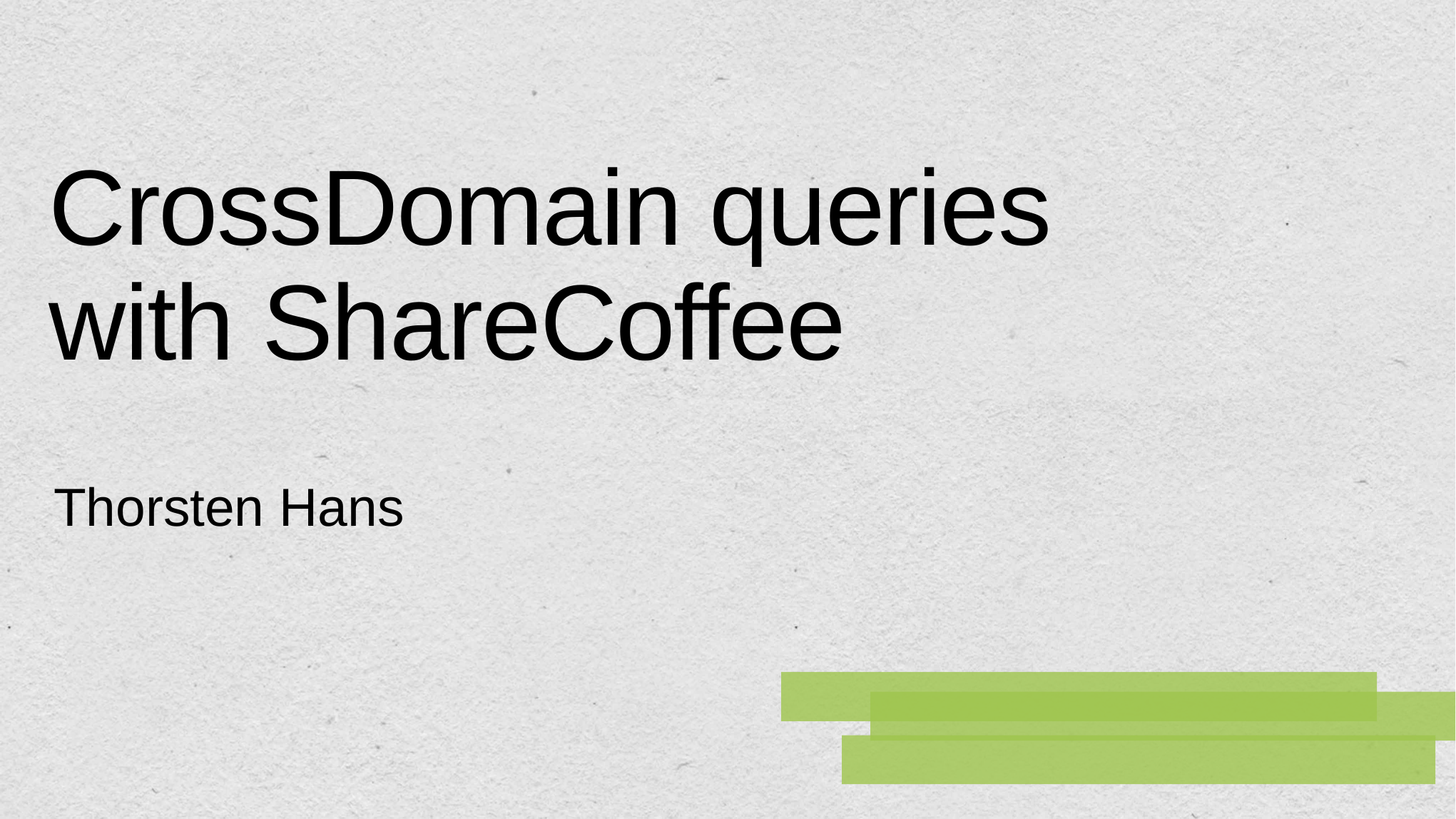

# CrossDomain queries with ShareCoffee
Thorsten Hans